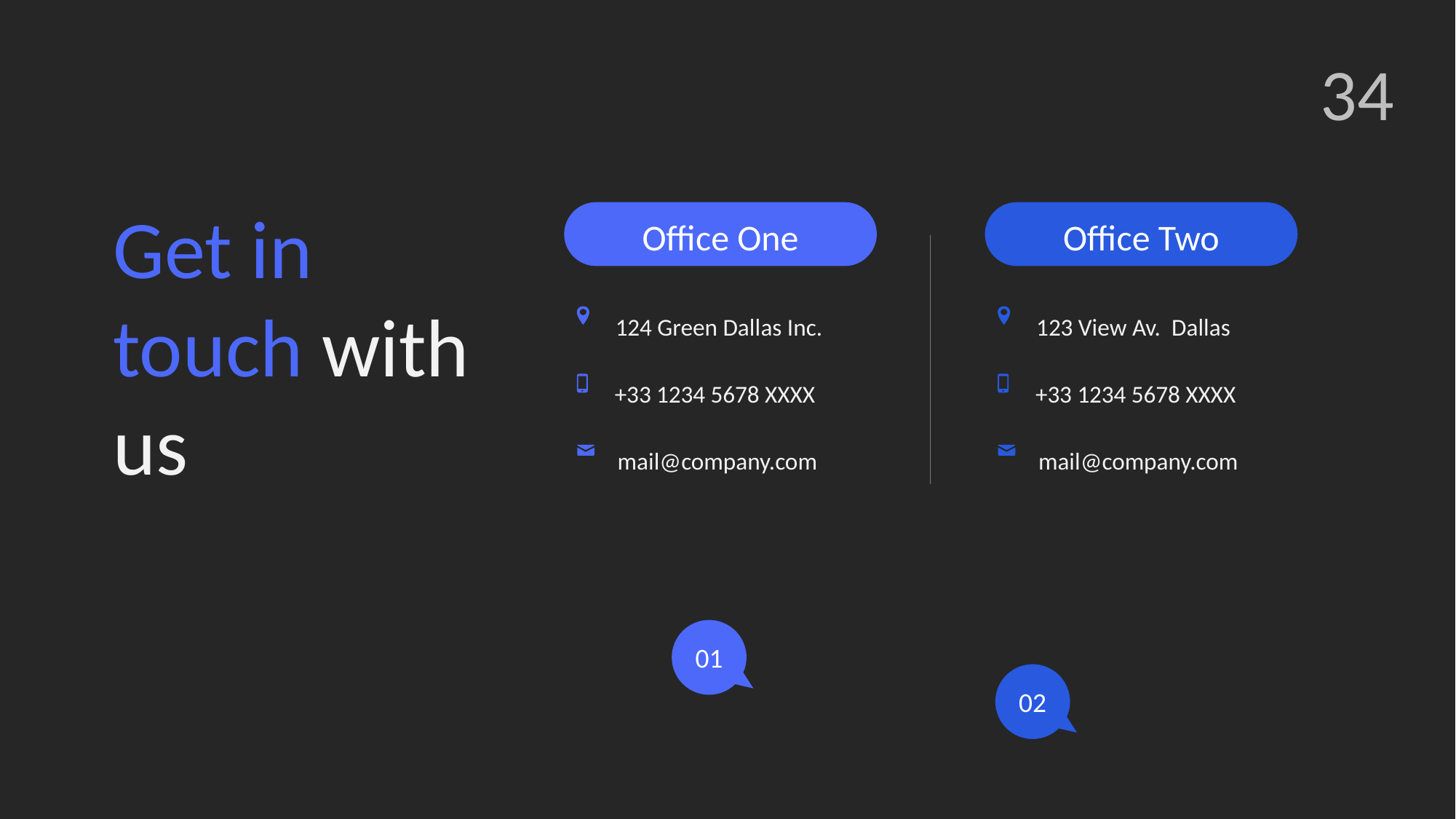

34
Get in touch with us
Office One
Office Two
124 Green Dallas Inc.

+33 1234 5678 XXXX

mail@company.com

123 View Av.  Dallas

+33 1234 5678 XXXX

mail@company.com

01
02